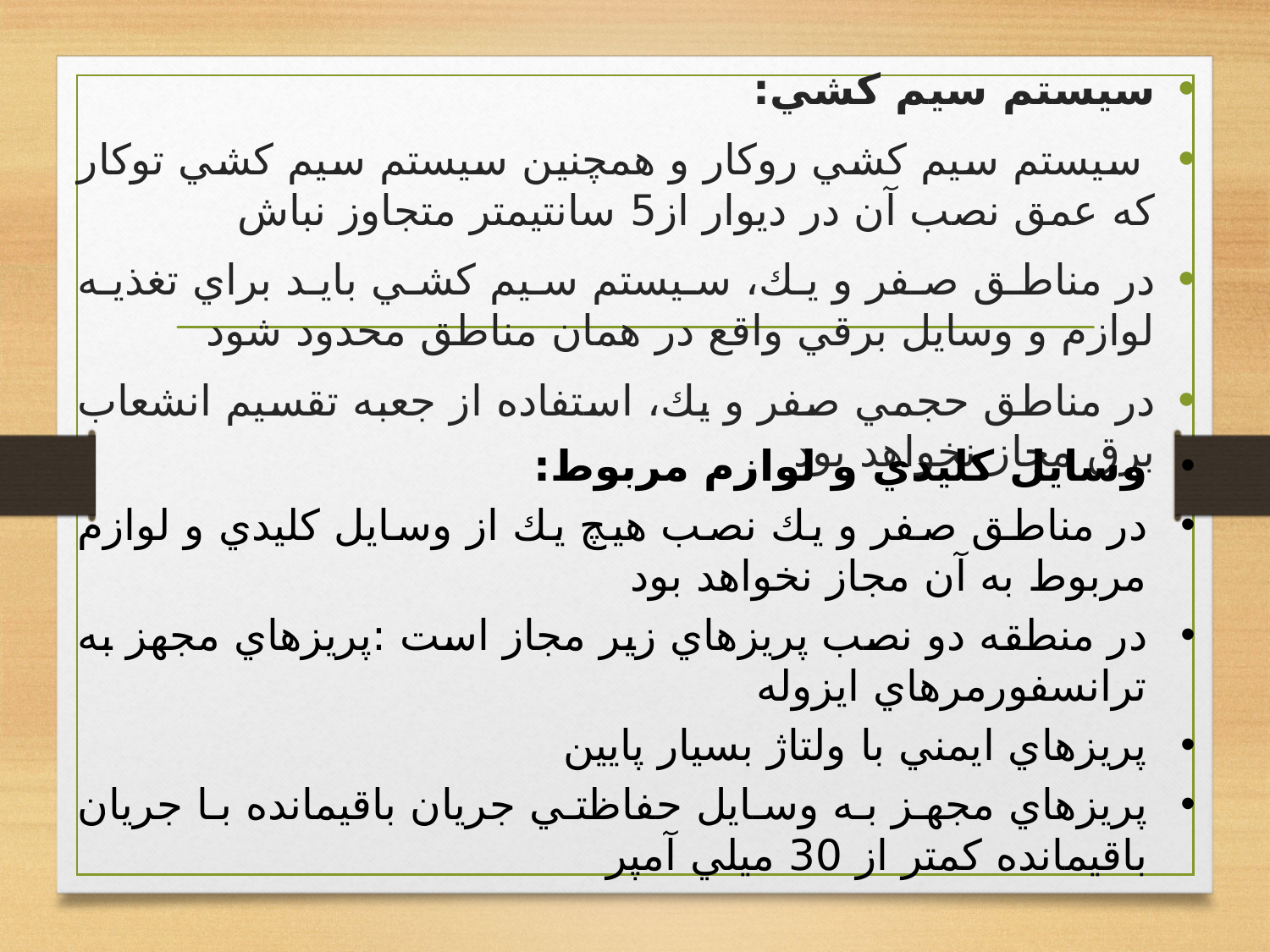

سيستم سيم كشي:
 سيستم سيم كشي روكار و همچنين سيستم سيم كشي توكار كه عمق نصب آن در ديوار از5 سانتيمتر متجاوز نباش
در مناطق صفر و يك، سيستم سيم كشي بايد براي تغذيه لوازم و وسايل برقي واقع در همان مناطق محدود شود
در مناطق حجمي صفر و يك، استفاده از جعبه تقسيم انشعاب برق مجاز نخواهد بود
وسايل كليدي و لوازم مربوط:
در مناطق صفر و يك نصب هيچ يك از وسايل كليدي و لوازم مربوط به آن مجاز نخواهد بود
در منطقه دو نصب پريزهاي زير مجاز است :پريزهاي مجهز به ترانسفورمرهاي ايزوله
پريزهاي ايمني با ولتاژ بسيار پايين
پريزهاي مجهز به وسايل حفاظتي جريان باقيمانده با جريان باقيمانده كمتر از 30 ميلي آمپر